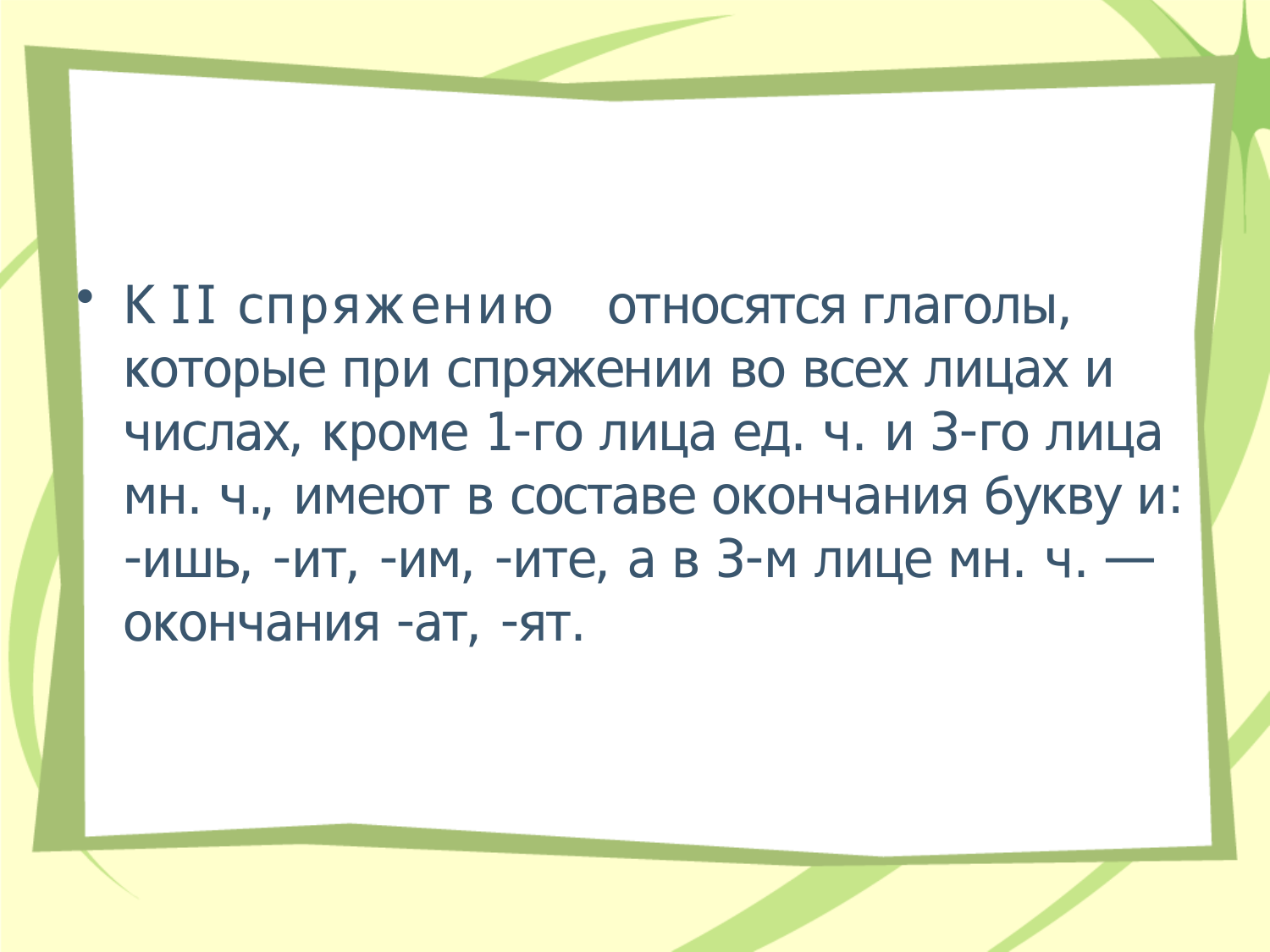

#
К II спряжению   относятся глаголы, которые при спряжении во всех лицах и числах, кроме 1-го лица ед. ч. и 3-го лица мн. ч., имеют в составе окончания букву и: -ишь, -ит, -им, -ите, а в 3-м лице мн. ч. — окончания -ат, -ят.